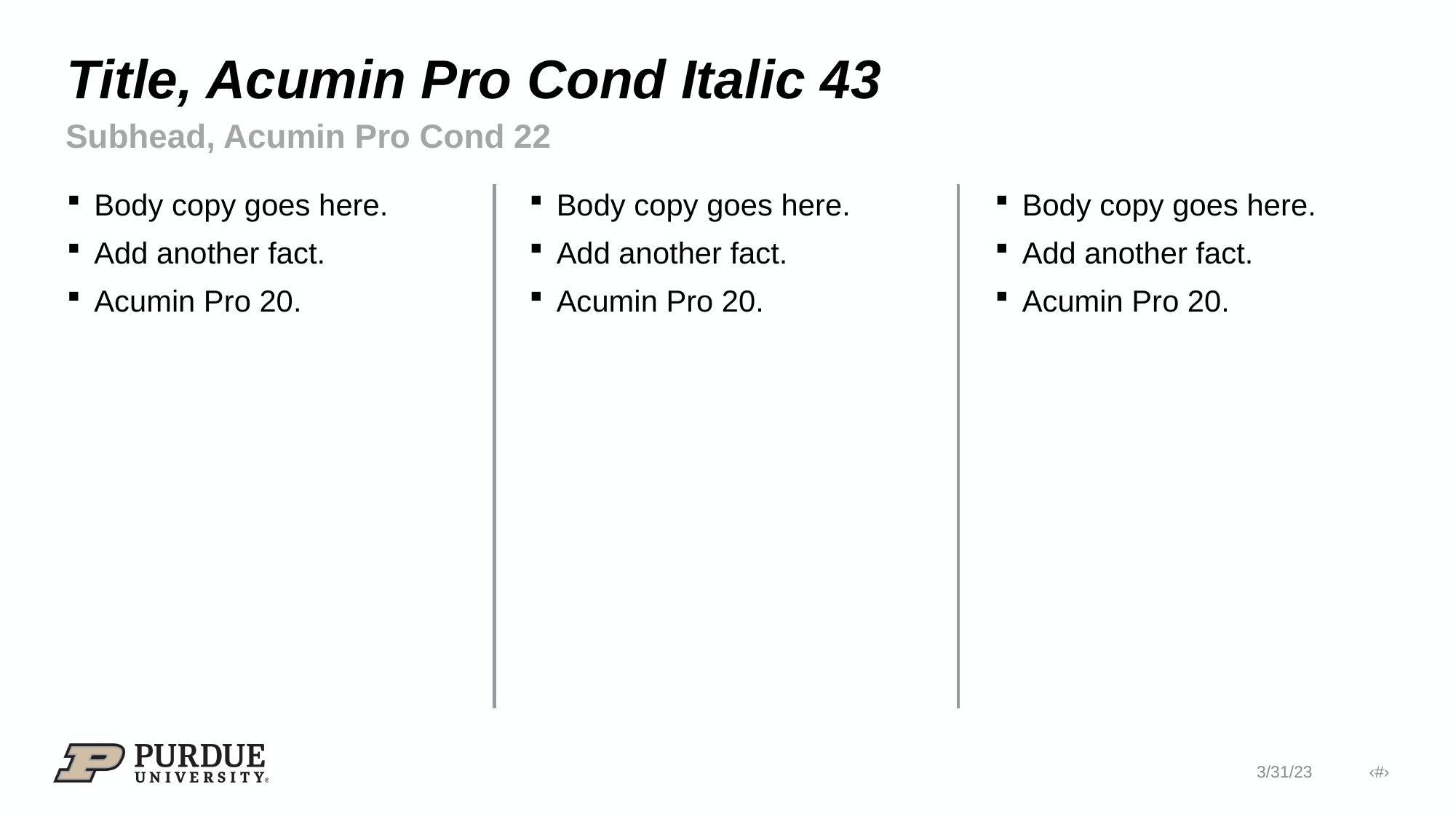

# Title, Acumin Pro Cond Italic 43
Subhead, Acumin Pro Cond 22
Body copy goes here.
Add another fact.
Acumin Pro 20.

Body copy goes here.
Add another fact.
Acumin Pro 20.

Body copy goes here.
Add another fact.
Acumin Pro 20.
3/31/23            ‹#›